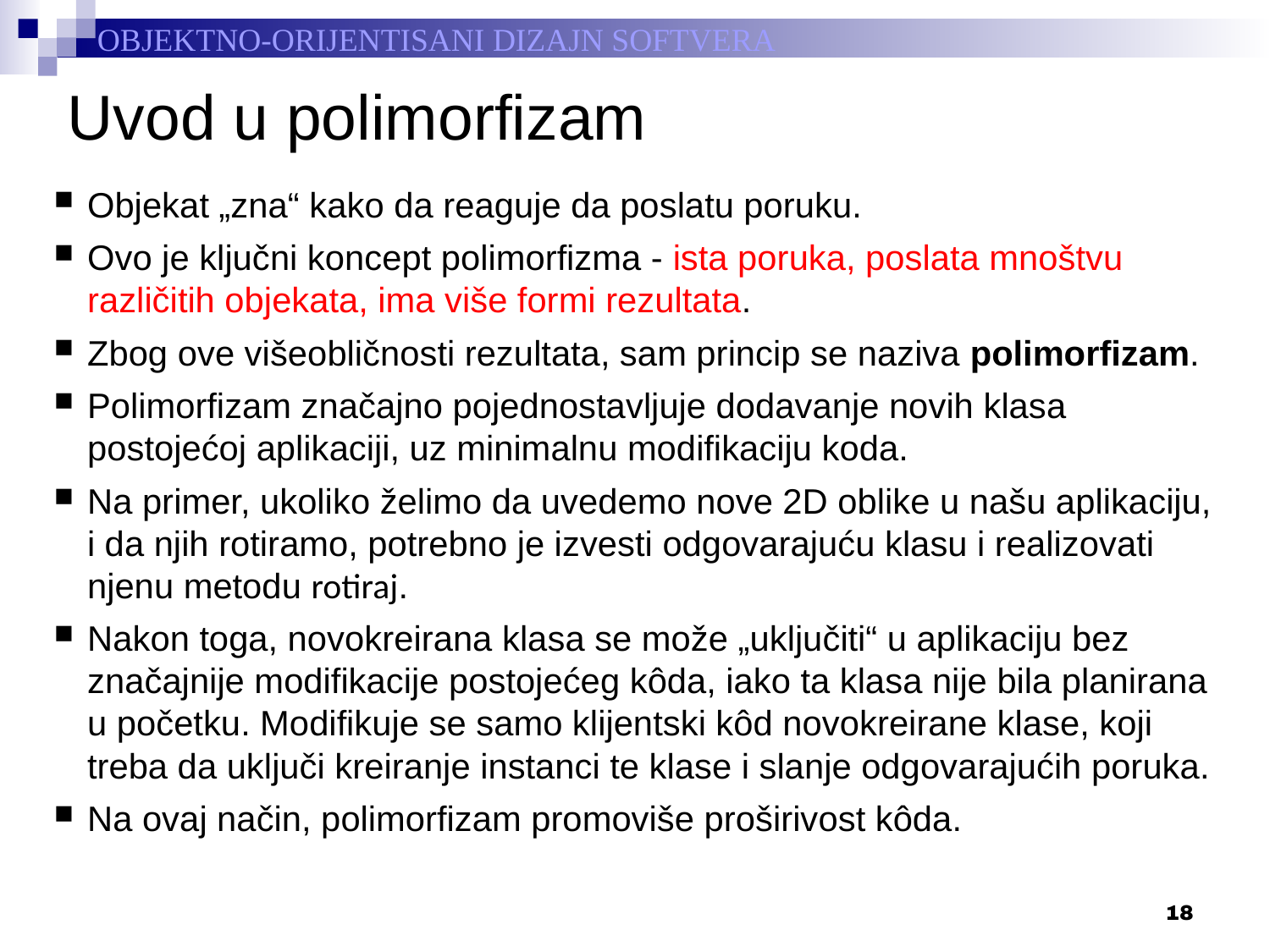

# Uvod u polimorfizam
Objekat „zna“ kako da reaguje da poslatu poruku.
Ovo je ključni koncept polimorfizma - ista poruka, poslata mnoštvu različitih objekata, ima više formi rezultata.
Zbog ove višeobličnosti rezultata, sam princip se naziva polimorfizam.
Polimorfizam značajno pojednostavljuje dodavanje novih klasa postojećoj aplikaciji, uz minimalnu modifikaciju koda.
Na primer, ukoliko želimo da uvedemo nove 2D oblike u našu aplikaciju, i da njih rotiramo, potrebno je izvesti odgovarajuću klasu i realizovati njenu metodu rotiraj.
Nakon toga, novokreirana klasa se može „uključiti“ u aplikaciju bez značajnije modifikacije postojećeg kôda, iako ta klasa nije bila planirana u početku. Modifikuje se samo klijentski kôd novokreirane klase, koji treba da uključi kreiranje instanci te klase i slanje odgovarajućih poruka.
Na ovaj način, polimorfizam promoviše proširivost kôda.
18